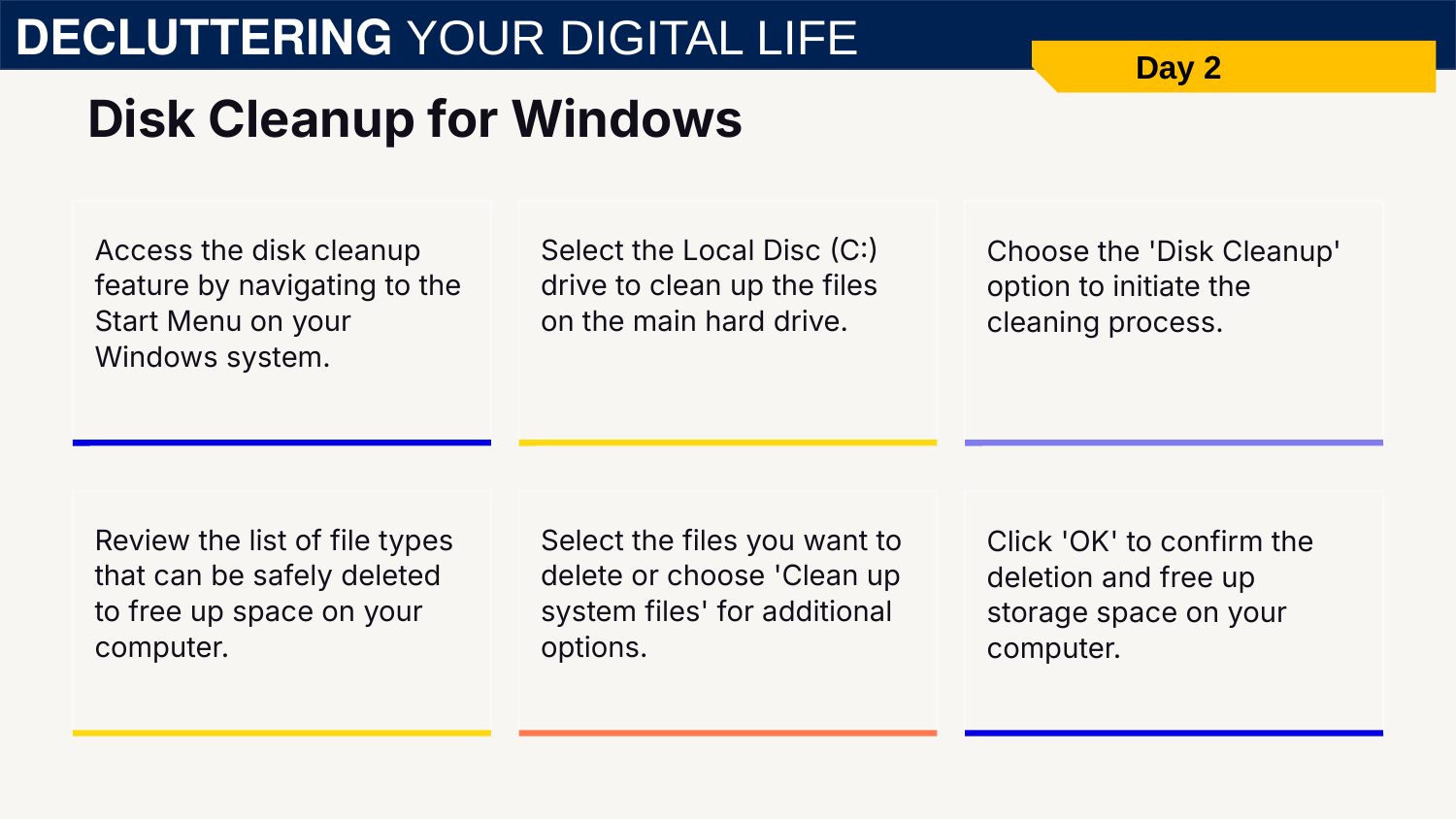

DECLUTTERING YOUR DIGITAL LIFE
Day 2

# Disk Cleanup for Windows
Access the disk cleanup feature by navigating to the Start Menu on your Windows system.
Select the Local Disc (C:) drive to clean up the files on the main hard drive.
Choose the 'Disk Cleanup' option to initiate the cleaning process.
Review the list of file types that can be safely deleted to free up space on your computer.
Select the files you want to delete or choose 'Clean up system files' for additional options.
Click 'OK' to confirm the deletion and free up storage space on your computer.